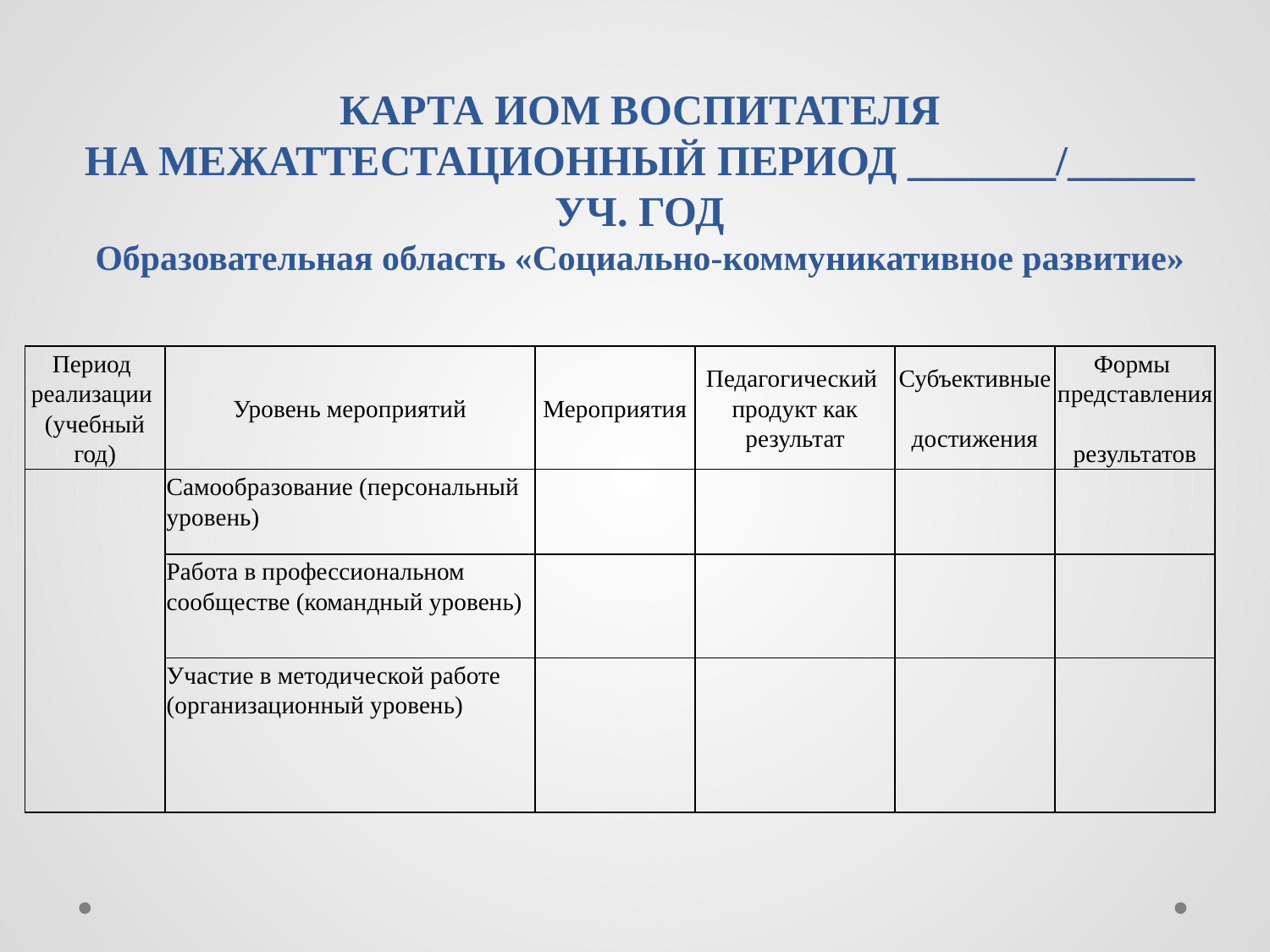

# КАРТА ИОМ ВОСПИТАТЕЛЯ НА МЕЖАТТЕСТАЦИОННЫЙ ПЕРИОД _______/______ УЧ. ГОД Образовательная область «Социально-коммуникативное развитие»
| Период реализации (учебный год) | Уровень мероприятий | Мероприятия | Педагогический продукт как результат | Субъективные достижения | Формы представления результатов |
| --- | --- | --- | --- | --- | --- |
|  | Самообразование (персональный уровень) |  |  |  |  |
|  | Работа в профессиональном сообществе (командный уровень) |  |  |  |  |
|  | Участие в методической работе (организационный уровень) |  |  |  |  |